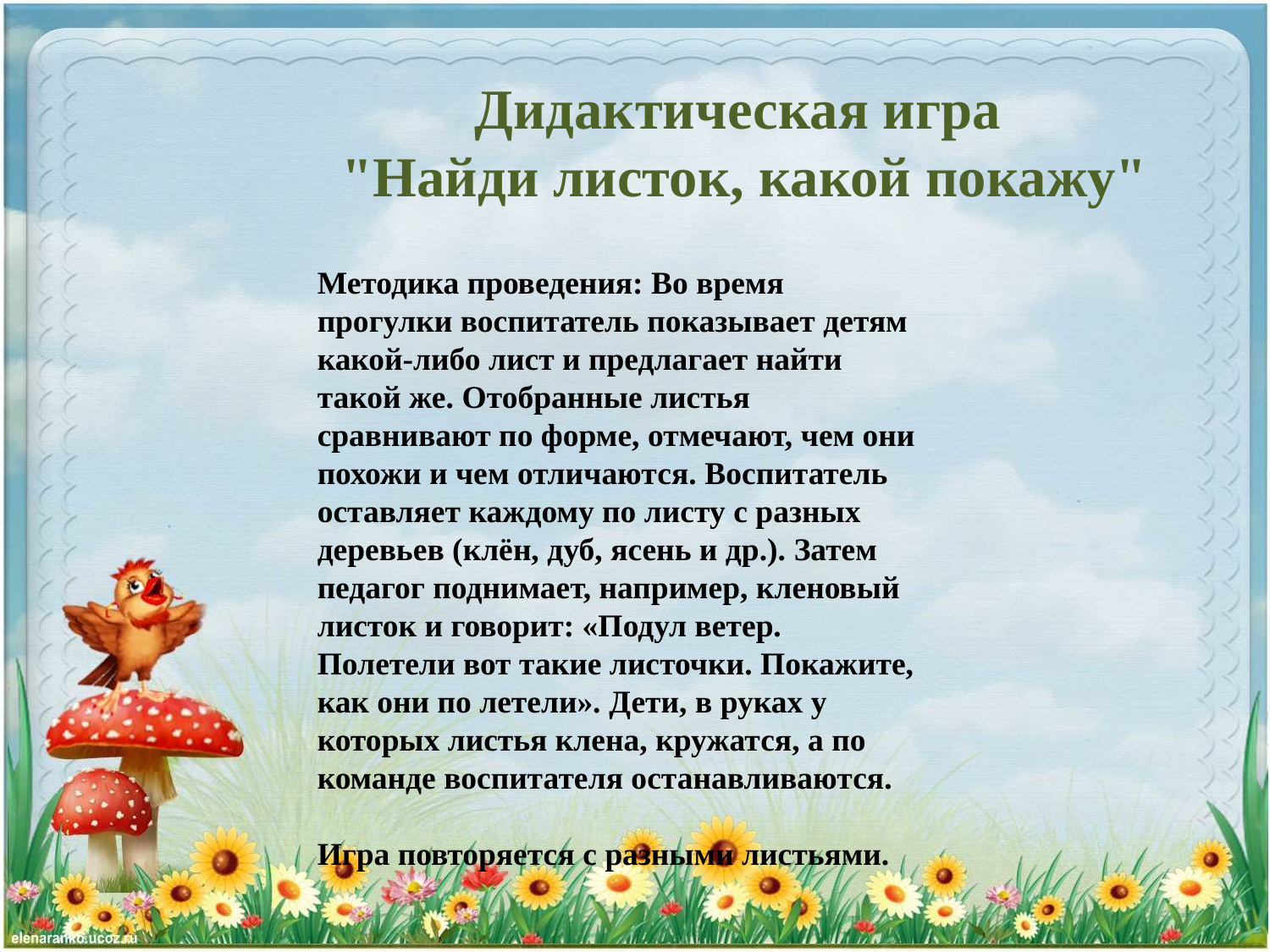

Дидактическая игра
"Найди листок, какой покажу"

Методика проведения: Во время прогулки воспитатель показывает детям какой-либо лист и предлагает найти такой же. Отобранные листья сравнивают по форме, отмечают, чем они похожи и чем отличаются. Воспитатель оставляет каждому по листу с разных деревьев (клён, дуб, ясень и др.). Затем педагог поднимает, например, кленовый листок и говорит: «Подул ветер. Полетели вот такие листочки. Покажите, как они по летели». Дети, в руках у которых листья клена, кружатся, а по команде воспитателя останавливаются.

Игра повторяется с разными листьями.